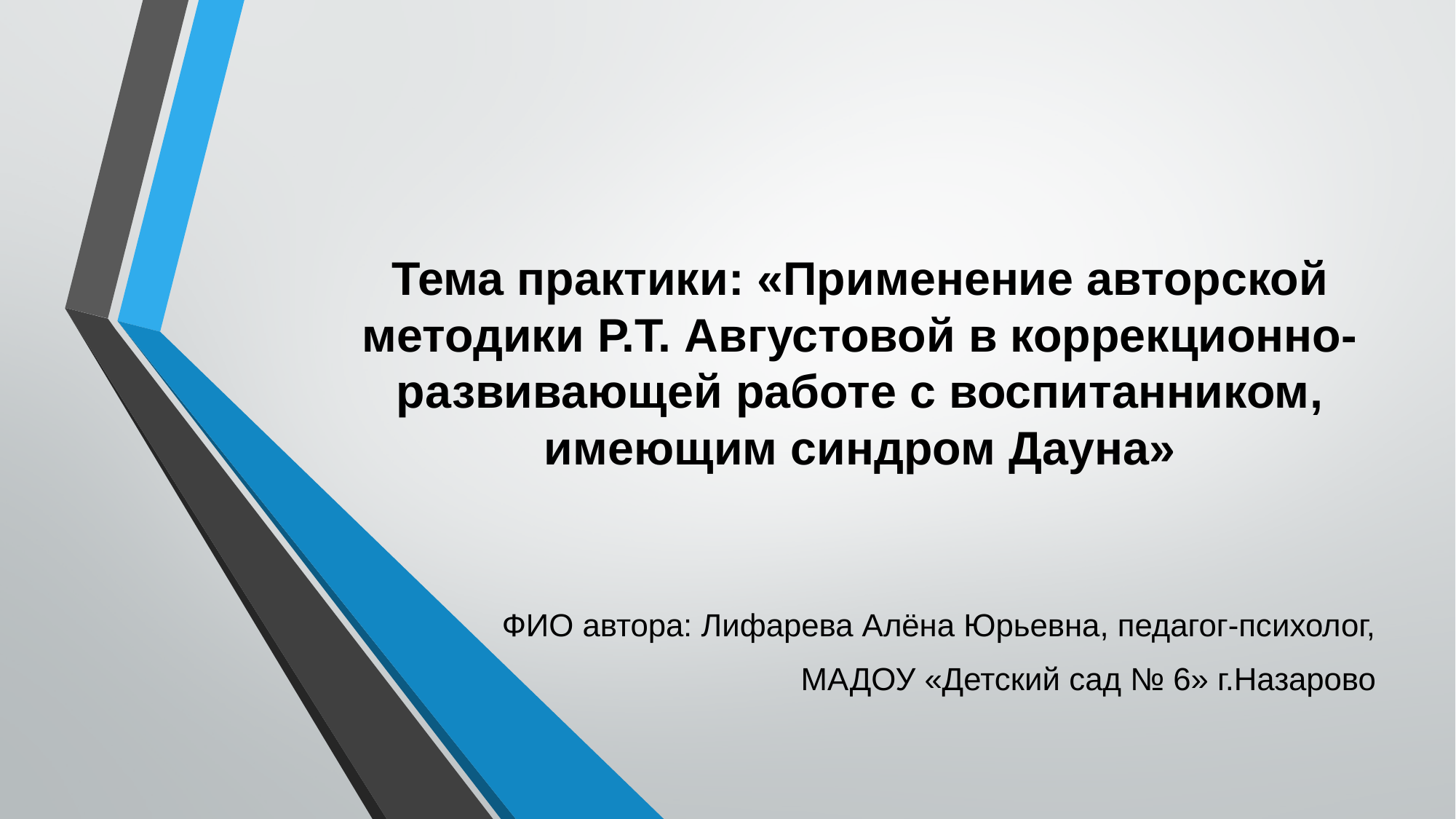

# Тема практики: «Применение авторской методики Р.Т. Августовой в коррекционно-развивающей работе с воспитанником, имеющим синдром Дауна»
ФИО автора: Лифарева Алёна Юрьевна, педагог-психолог,
МАДОУ «Детский сад № 6» г.Назарово